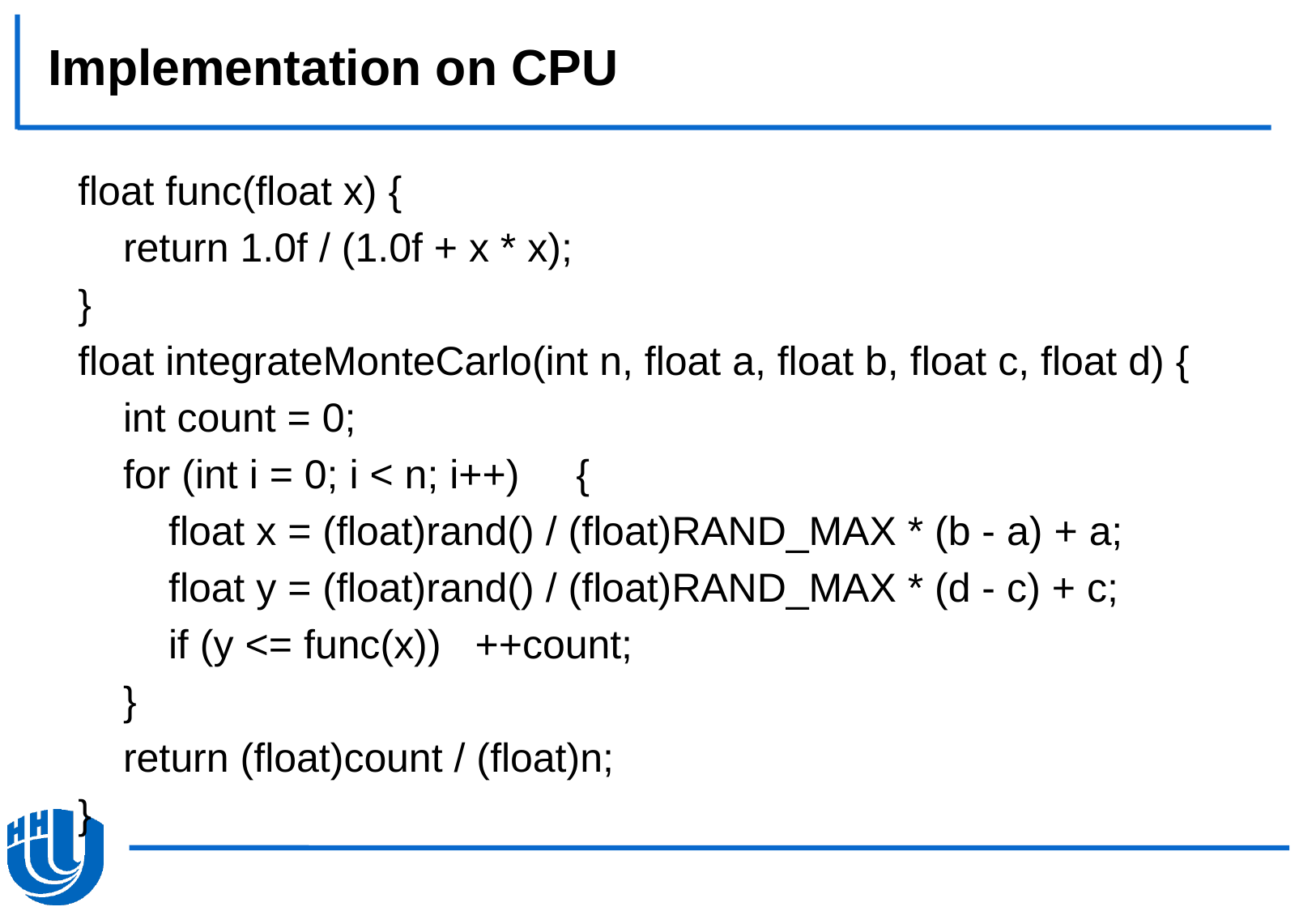

# Implementation on CPU
float func(float x) {
    return 1.0f / (1.0f + x * x);
}
float integrateMonteCarlo(int n, float a, float b, float c, float d) {
    int count = 0;
    for (int i = 0; i < n; i++)     {
        float x = (float)rand() / (float)RAND_MAX * (b - a) + a;
        float y = (float)rand() / (float)RAND_MAX * (d - c) + c;
        if (y <= func(x))   ++count;
    }
    return (float)count / (float)n;
}